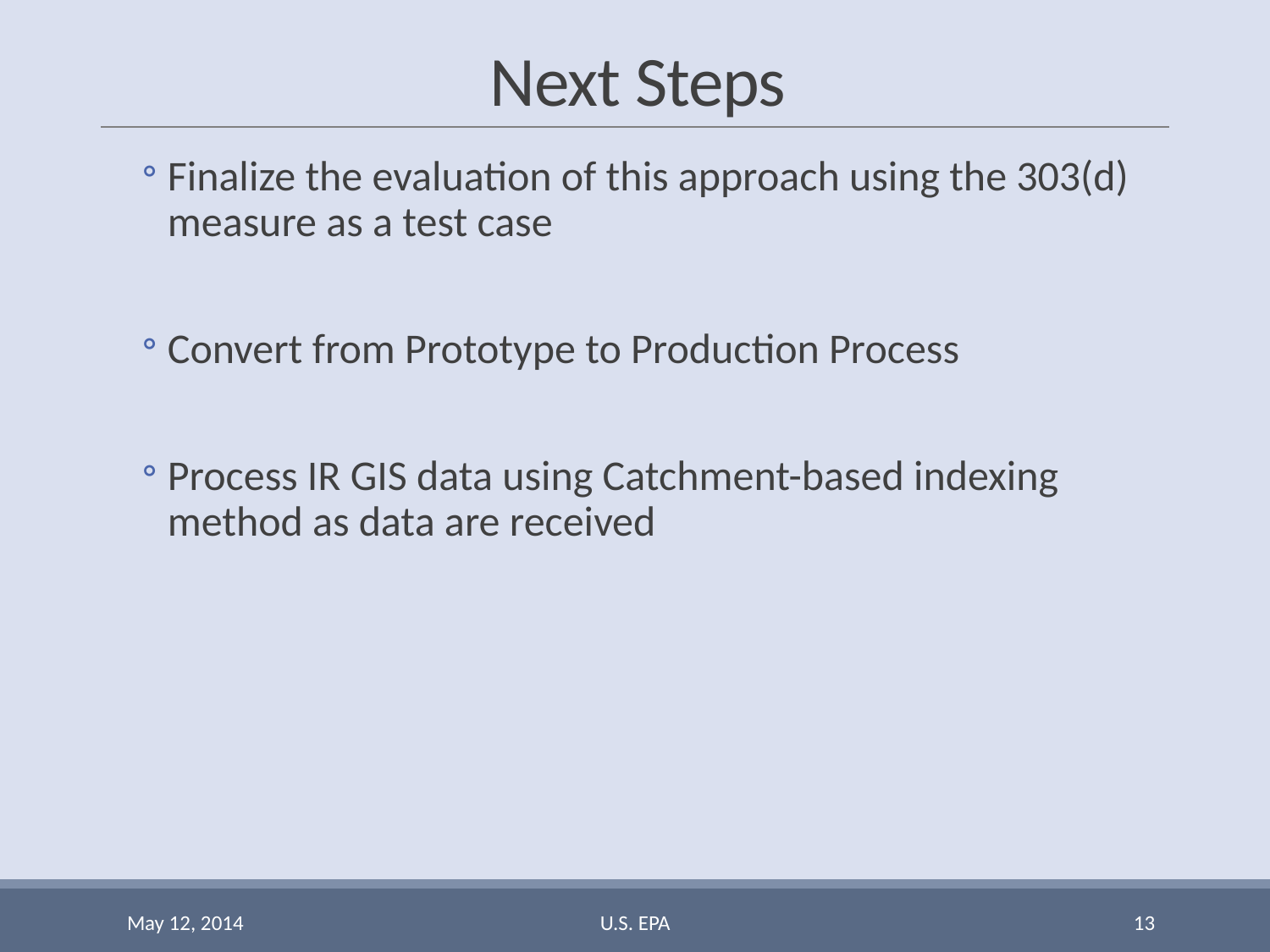

# Next Steps
Finalize the evaluation of this approach using the 303(d) measure as a test case

Convert from Prototype to Production Process

Process IR GIS data using Catchment-based indexing method as data are received

May 12, 2014
U.S. EPA
13